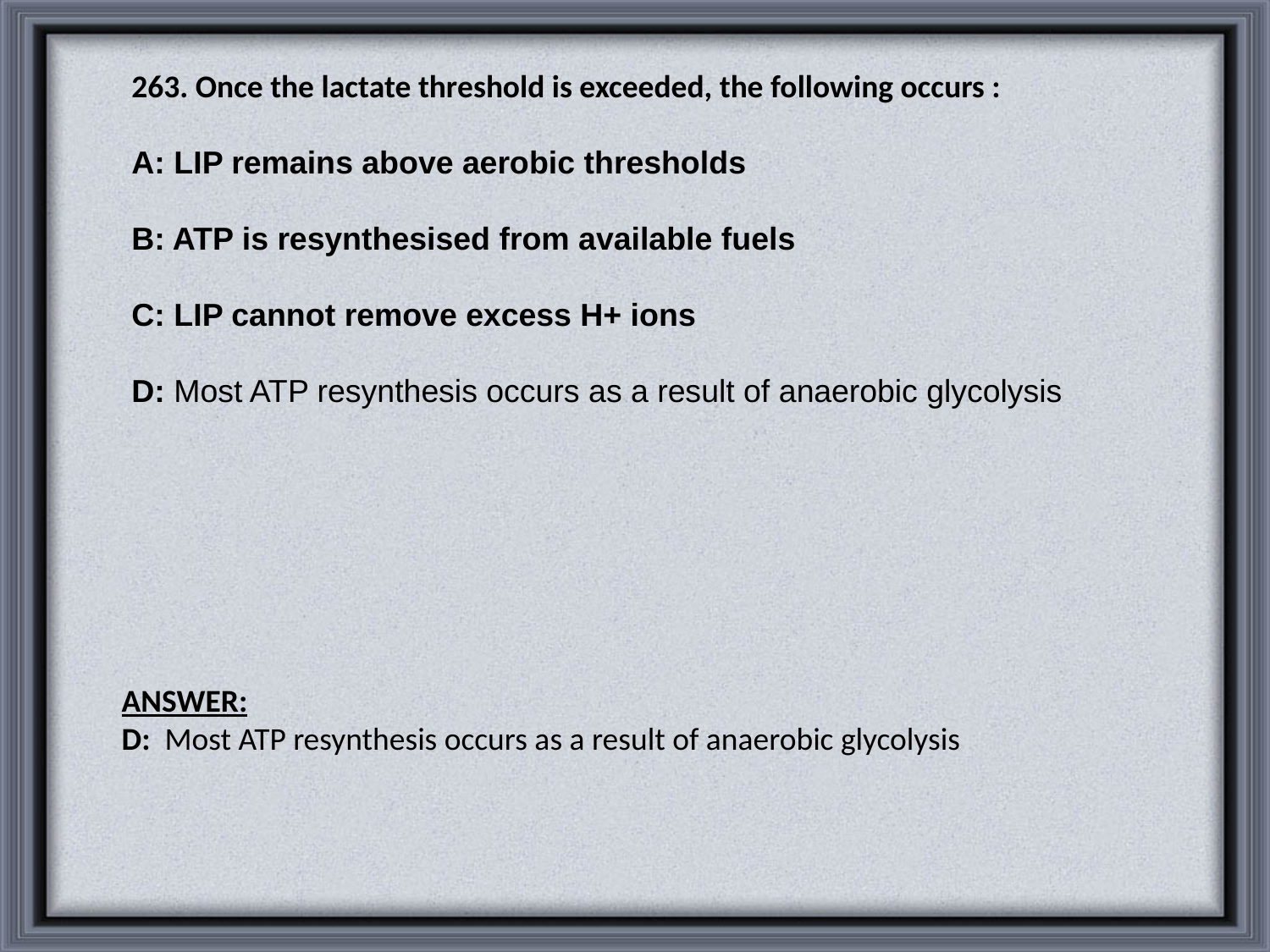

263. Once the lactate threshold is exceeded, the following occurs :

A: LIP remains above aerobic thresholds

B: ATP is resynthesised from available fuels

C: LIP cannot remove excess H+ ions

D: Most ATP resynthesis occurs as a result of anaerobic glycolysis

ANSWER:
D:  Most ATP resynthesis occurs as a result of anaerobic glycolysis